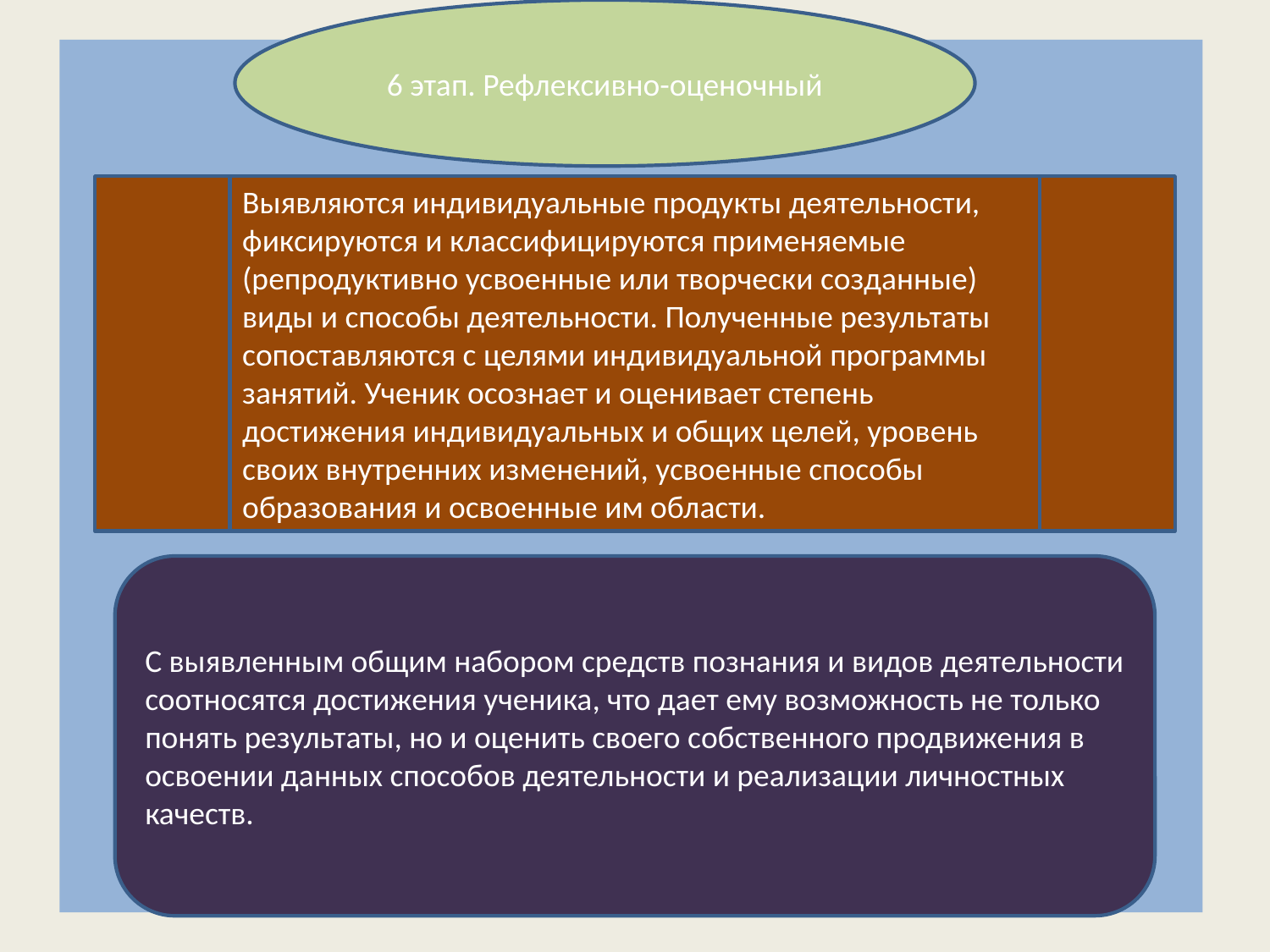

6 этап. Рефлексивно-оценочный
#

Выявляются индивидуальные продукты деятельности, фиксируются и классифицируются применяемые (репродуктивно усвоенные или творчески созданные) виды и способы деятельности. Полученные результаты сопоставляются с целями индивидуальной программы занятий. Ученик осознает и оценивает степень достижения индивидуальных и общих целей, уровень своих внутренних изменений, усвоенные способы образования и освоенные им области.
С выявленным общим набором средств познания и видов деятельности соотносятся достижения ученика, что дает ему возможность не только понять результаты, но и оценить своего собственного продвижения в освоении данных способов деятельности и реализации личностных качеств.